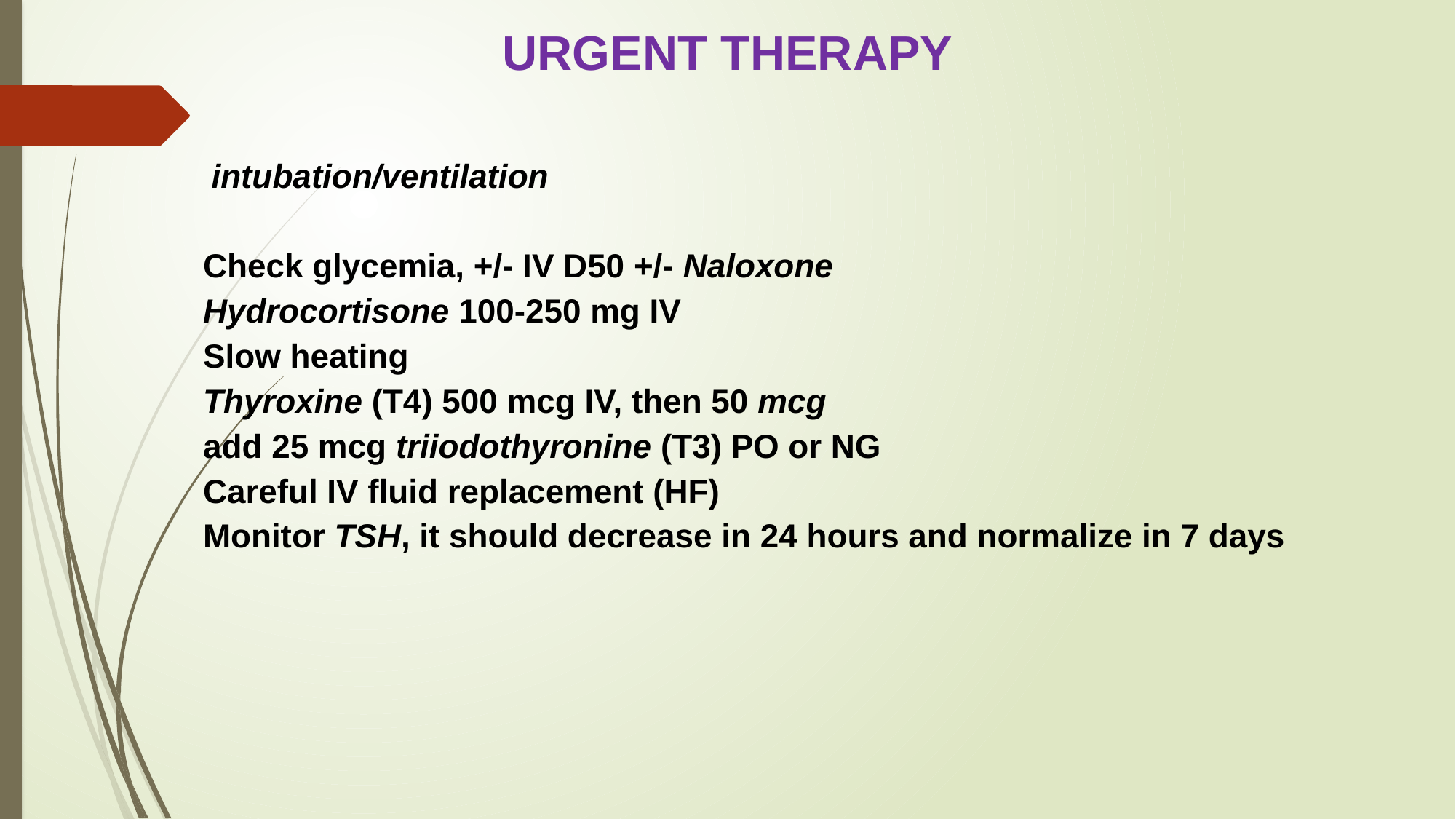

URGENT THERAPY
 intubation/ventilation

Check glycemia, +/- IV D50 +/- Naloxone
Hydrocortisone 100-250 mg IV
Slow heating
Thyroxine (T4) 500 mcg IV, then 50 mcg
add 25 mcg triiodothyronine (T3) PO or NG
Careful IV fluid replacement (HF)
Monitor TSH, it should decrease in 24 hours and normalize in 7 days